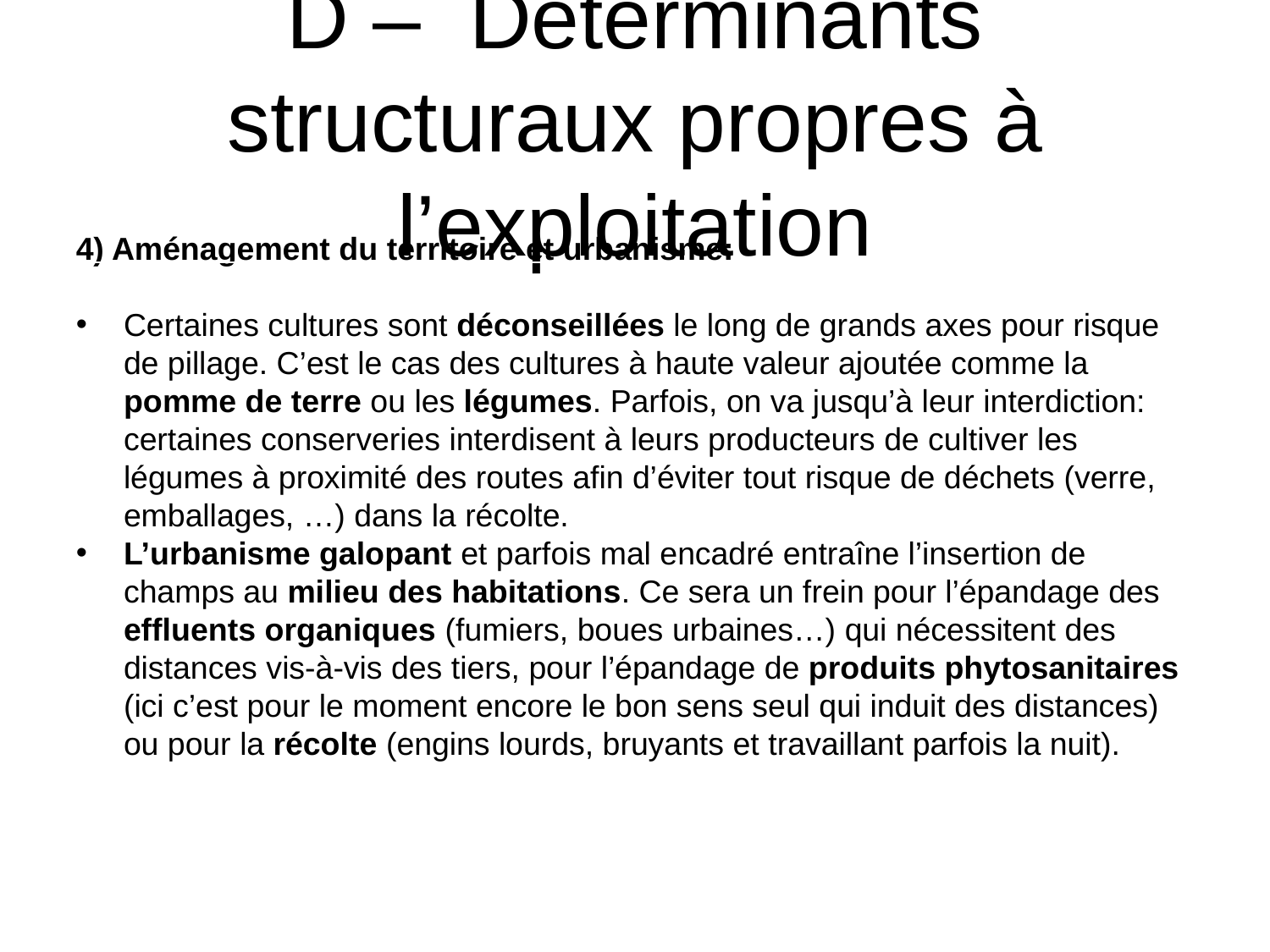

D –  Déterminants structuraux propres à l’exploitation
4) Aménagement du territoire et urbanisme:

Certaines cultures sont déconseillées le long de grands axes pour risque de pillage. C’est le cas des cultures à haute valeur ajoutée comme la pomme de terre ou les légumes. Parfois, on va jusqu’à leur interdiction: certaines conserveries interdisent à leurs producteurs de cultiver les légumes à proximité des routes afin d’éviter tout risque de déchets (verre, emballages, …) dans la récolte.
L’urbanisme galopant et parfois mal encadré entraîne l’insertion de champs au milieu des habitations. Ce sera un frein pour l’épandage des effluents organiques (fumiers, boues urbaines…) qui nécessitent des distances vis-à-vis des tiers, pour l’épandage de produits phytosanitaires (ici c’est pour le moment encore le bon sens seul qui induit des distances) ou pour la récolte (engins lourds, bruyants et travaillant parfois la nuit).